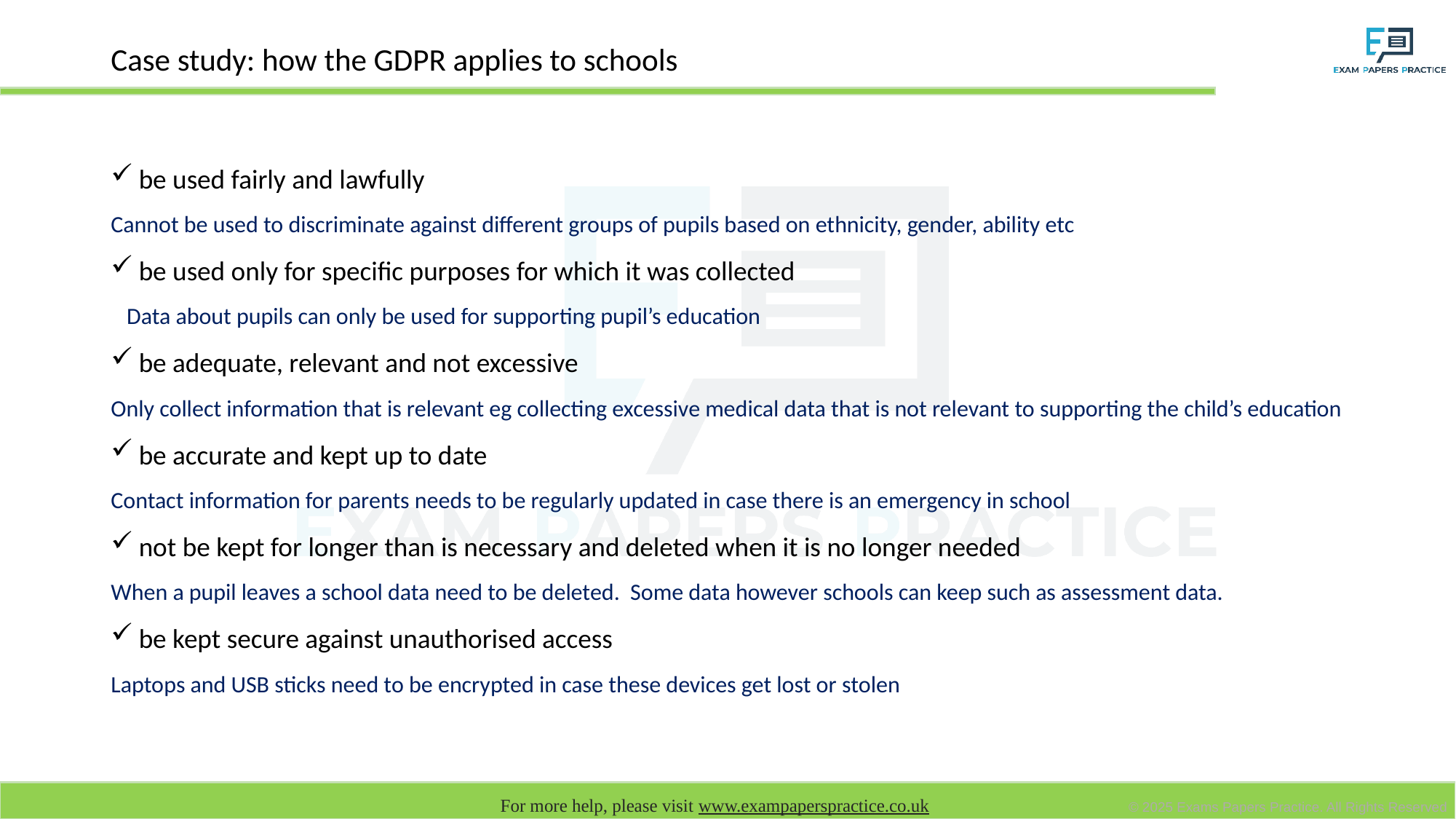

# Case study: how the GDPR applies to schools
be used fairly and lawfully
Cannot be used to discriminate against different groups of pupils based on ethnicity, gender, ability etc
be used only for specific purposes for which it was collected
   Data about pupils can only be used for supporting pupil’s education
be adequate, relevant and not excessive
Only collect information that is relevant eg collecting excessive medical data that is not relevant to supporting the child’s education
be accurate and kept up to date
Contact information for parents needs to be regularly updated in case there is an emergency in school
not be kept for longer than is necessary and deleted when it is no longer needed
When a pupil leaves a school data need to be deleted.  Some data however schools can keep such as assessment data.
be kept secure against unauthorised access
Laptops and USB sticks need to be encrypted in case these devices get lost or stolen